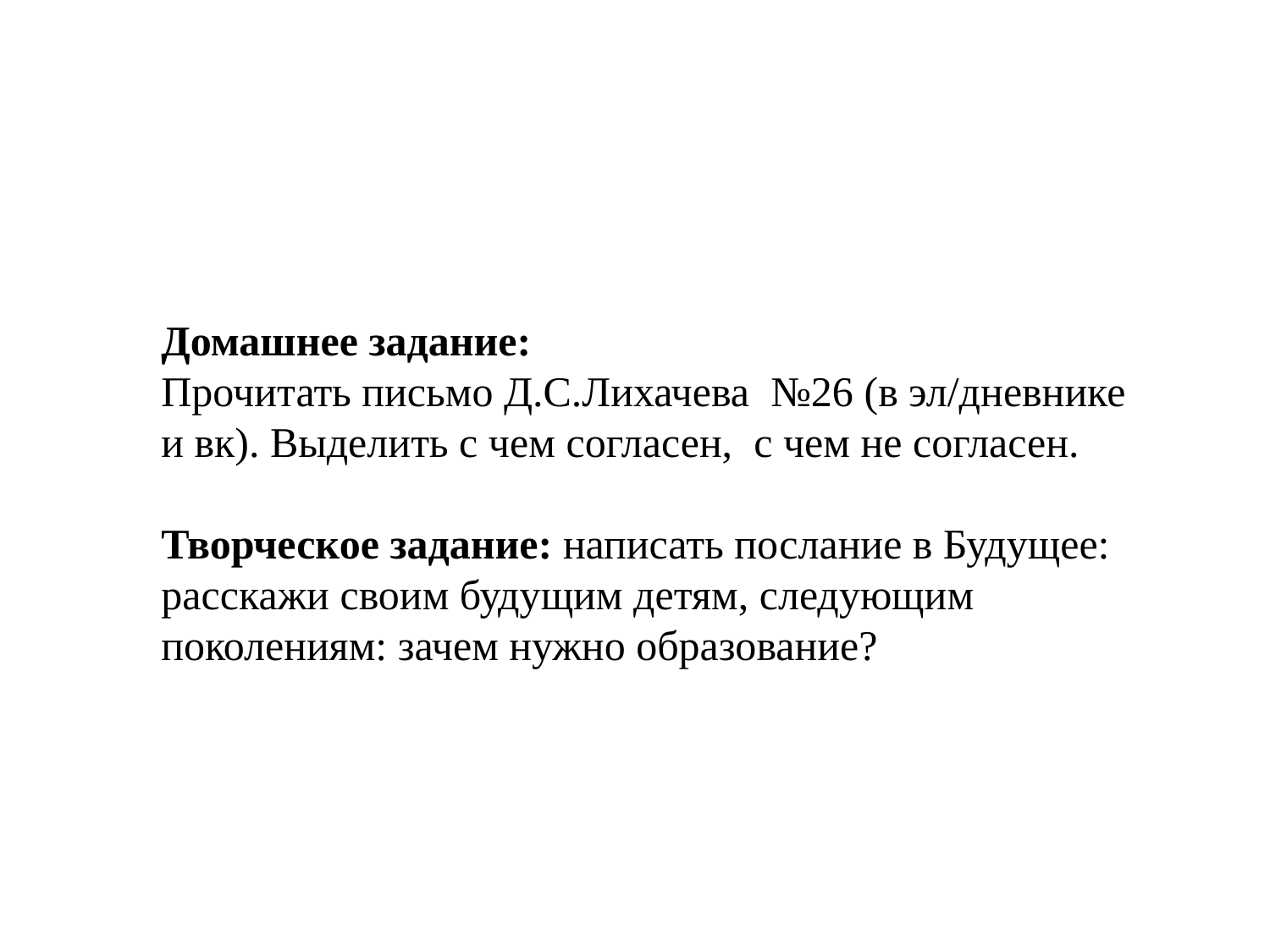

Домашнее задание:
Прочитать письмо Д.С.Лихачева  №26 (в эл/дневнике и вк). Выделить с чем согласен,  с чем не согласен.

Творческое задание: написать послание в Будущее: расскажи своим будущим детям, следующим поколениям: зачем нужно образование?